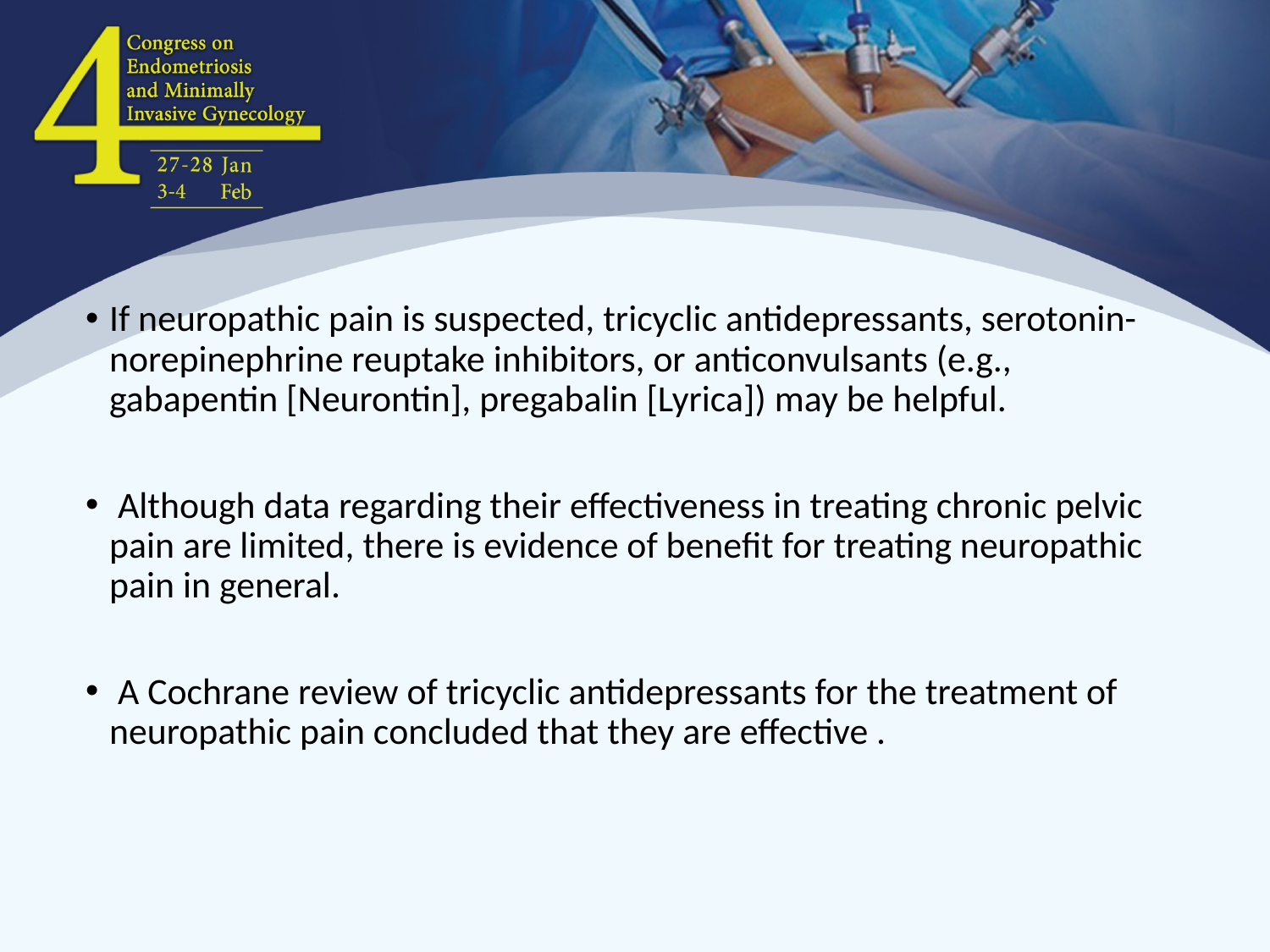

If neuropathic pain is suspected, tricyclic antidepressants, serotonin-norepinephrine reuptake inhibitors, or anticonvulsants (e.g., gabapentin [Neurontin], pregabalin [Lyrica]) may be helpful.

 Although data regarding their effectiveness in treating chronic pelvic pain are limited, there is evidence of benefit for treating neuropathic pain in general.

 A Cochrane review of tricyclic antidepressants for the treatment of neuropathic pain concluded that they are effective .